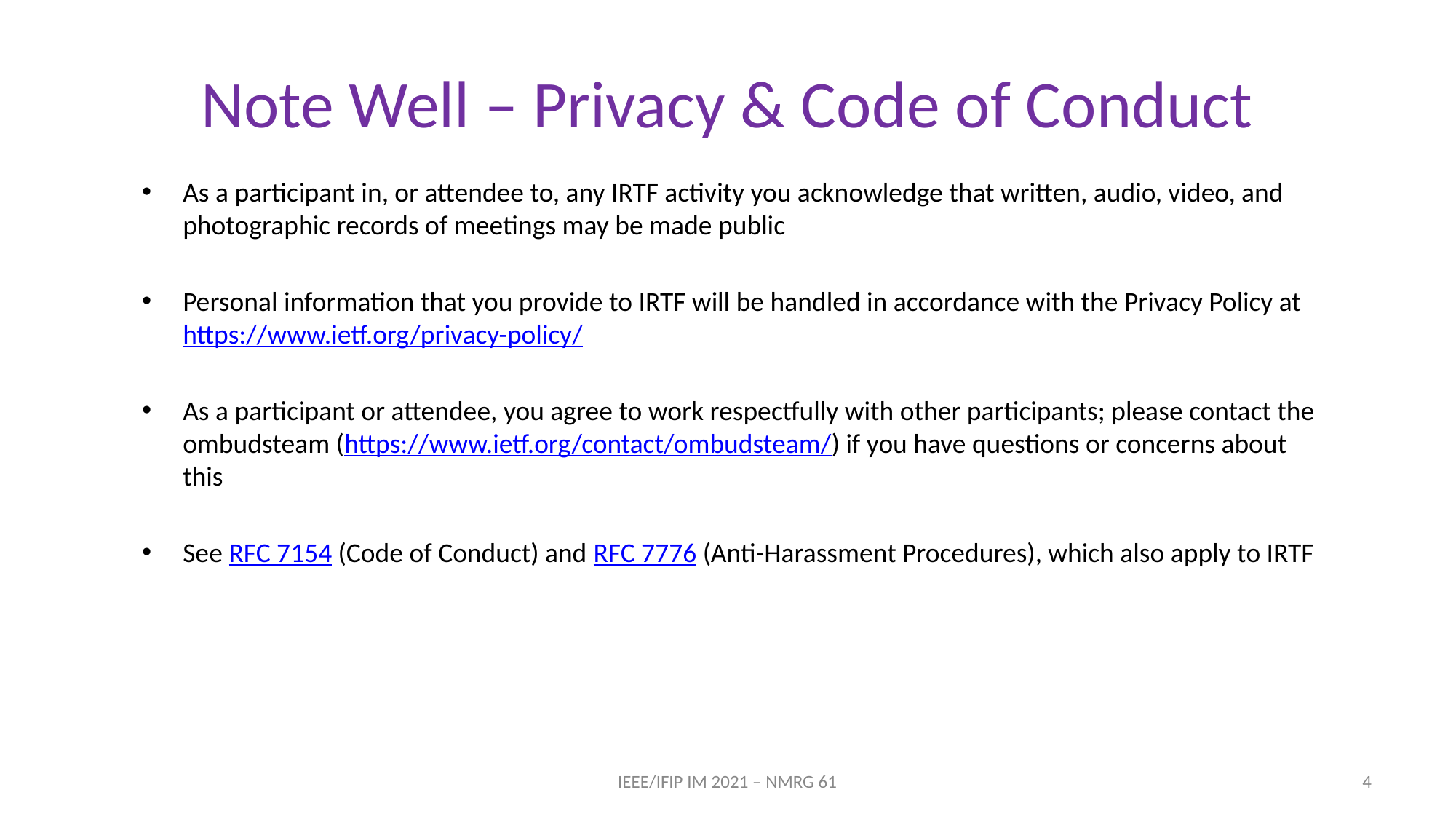

# Note Well – Privacy & Code of Conduct
As a participant in, or attendee to, any IRTF activity you acknowledge that written, audio, video, and photographic records of meetings may be made public

Personal information that you provide to IRTF will be handled in accordance with the Privacy Policy at https://www.ietf.org/privacy-policy/

As a participant or attendee, you agree to work respectfully with other participants; please contact the ombudsteam (https://www.ietf.org/contact/ombudsteam/) if you have questions or concerns about this

See RFC 7154 (Code of Conduct) and RFC 7776 (Anti-Harassment Procedures), which also apply to IRTF
IEEE/IFIP IM 2021 – NMRG 61
4